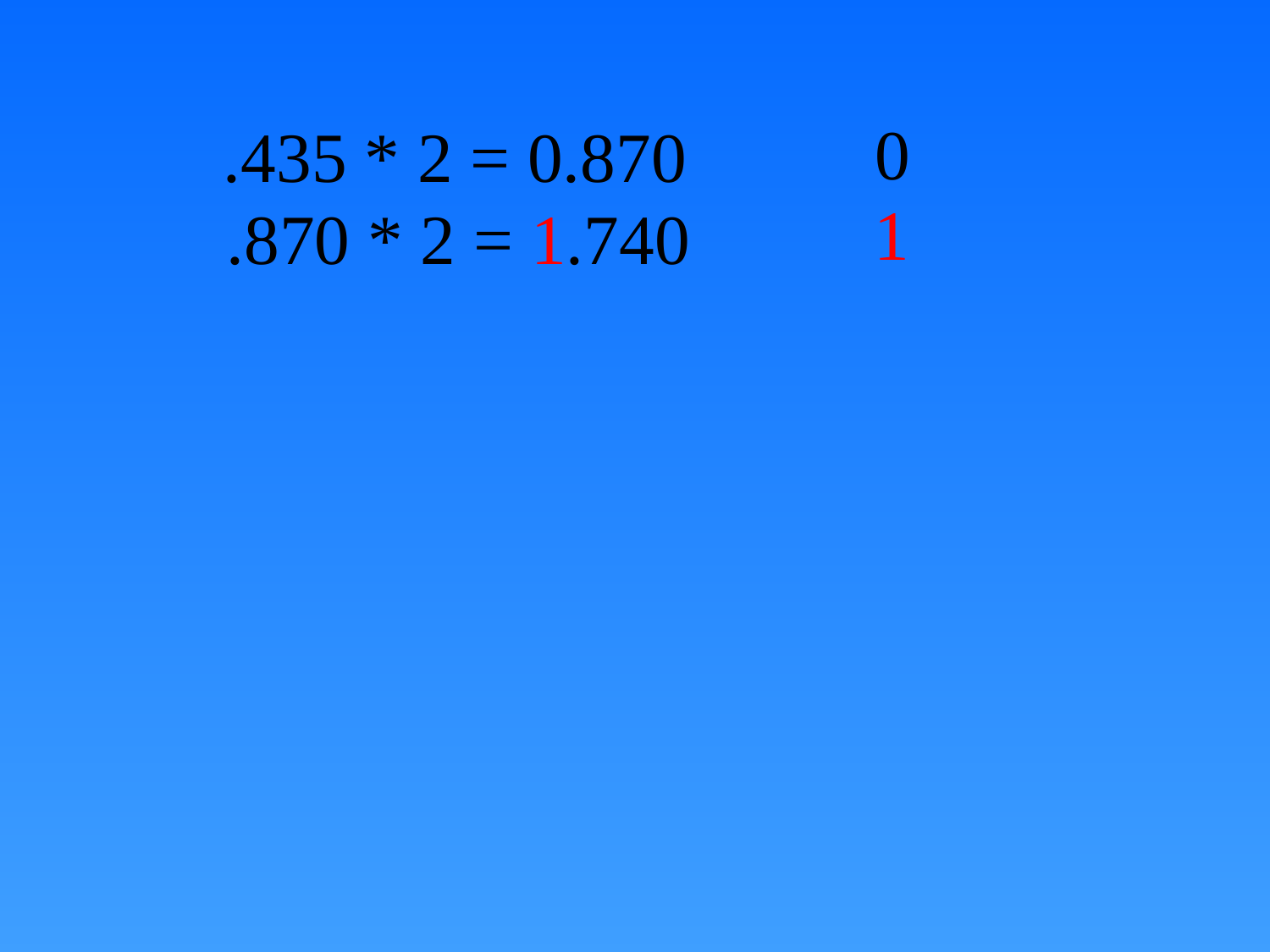

0
.435 * 2 = 0.870
1
.870 * 2 = 1.740